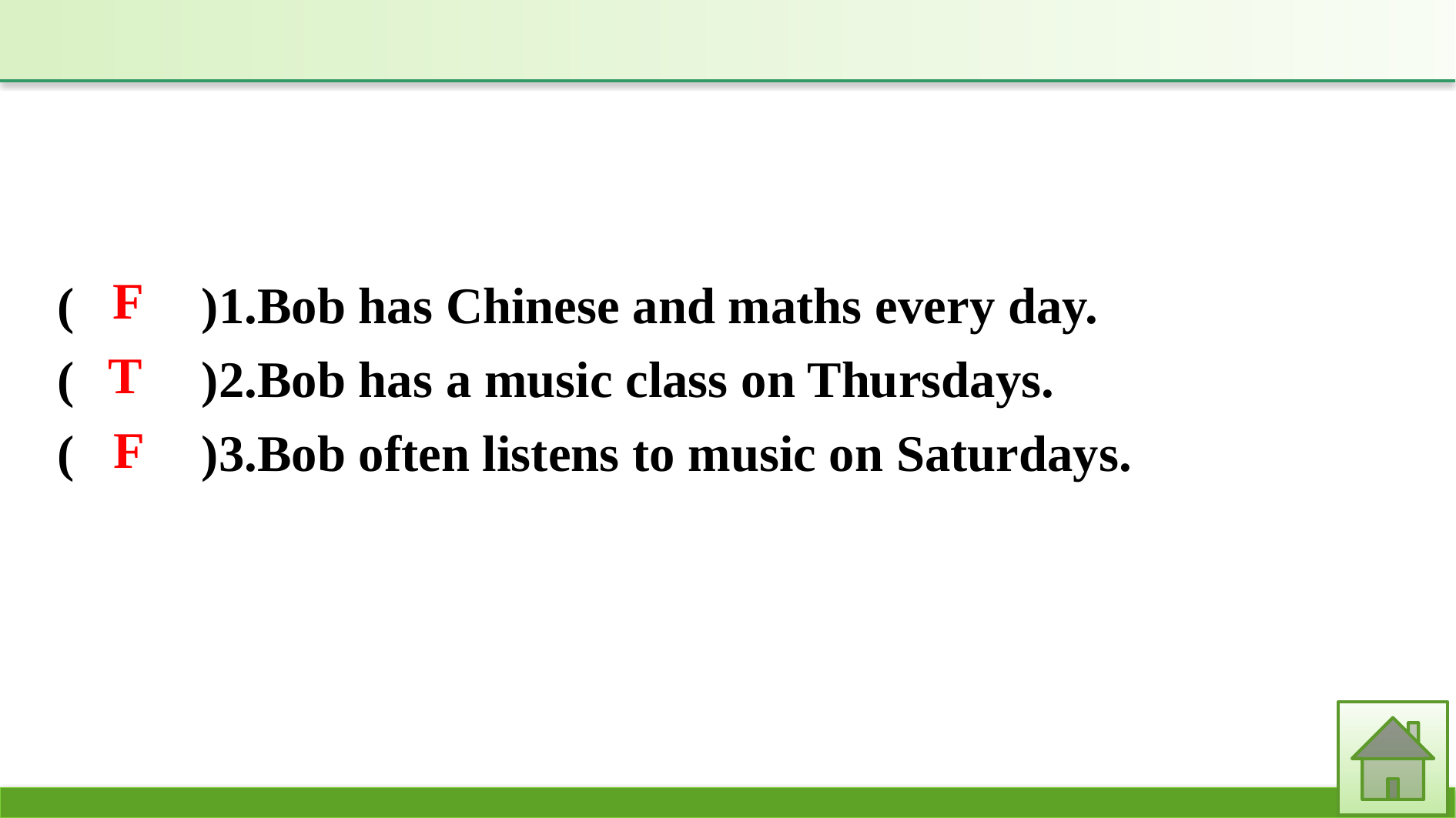

(　　)1.Bob has Chinese and maths every day.
(　　)2.Bob has a music class on Thursdays.
(　　)3.Bob often listens to music on Saturdays.
F
T
F